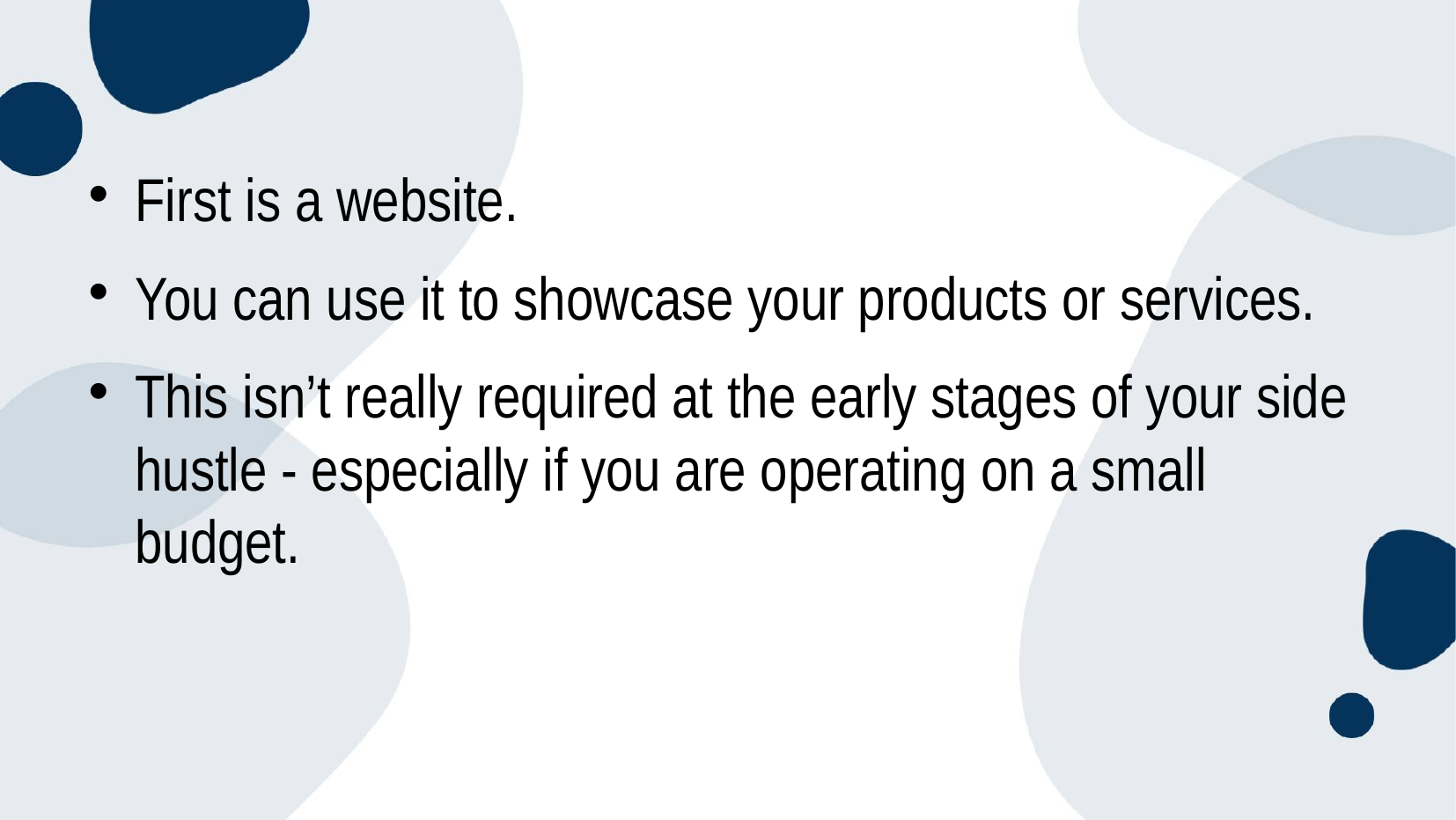

#
First is a website.
You can use it to showcase your products or services.
This isn’t really required at the early stages of your side hustle - especially if you are operating on a small budget.